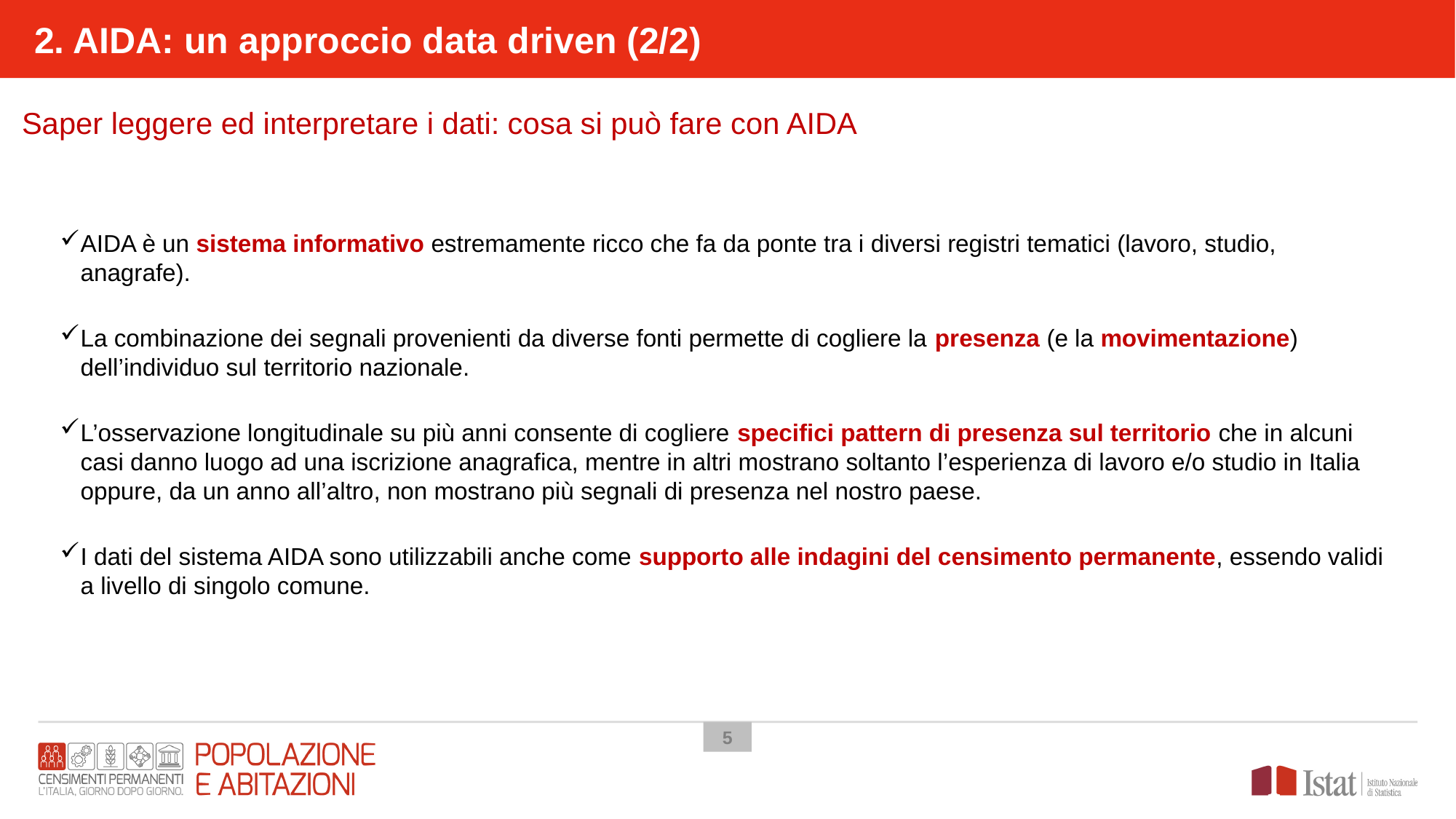

2. AIDA: un approccio data driven (2/2)
Saper leggere ed interpretare i dati: cosa si può fare con AIDA
AIDA è un sistema informativo estremamente ricco che fa da ponte tra i diversi registri tematici (lavoro, studio, anagrafe).
La combinazione dei segnali provenienti da diverse fonti permette di cogliere la presenza (e la movimentazione) dell’individuo sul territorio nazionale.
L’osservazione longitudinale su più anni consente di cogliere specifici pattern di presenza sul territorio che in alcuni casi danno luogo ad una iscrizione anagrafica, mentre in altri mostrano soltanto l’esperienza di lavoro e/o studio in Italia oppure, da un anno all’altro, non mostrano più segnali di presenza nel nostro paese.
I dati del sistema AIDA sono utilizzabili anche come supporto alle indagini del censimento permanente, essendo validi a livello di singolo comune.
5